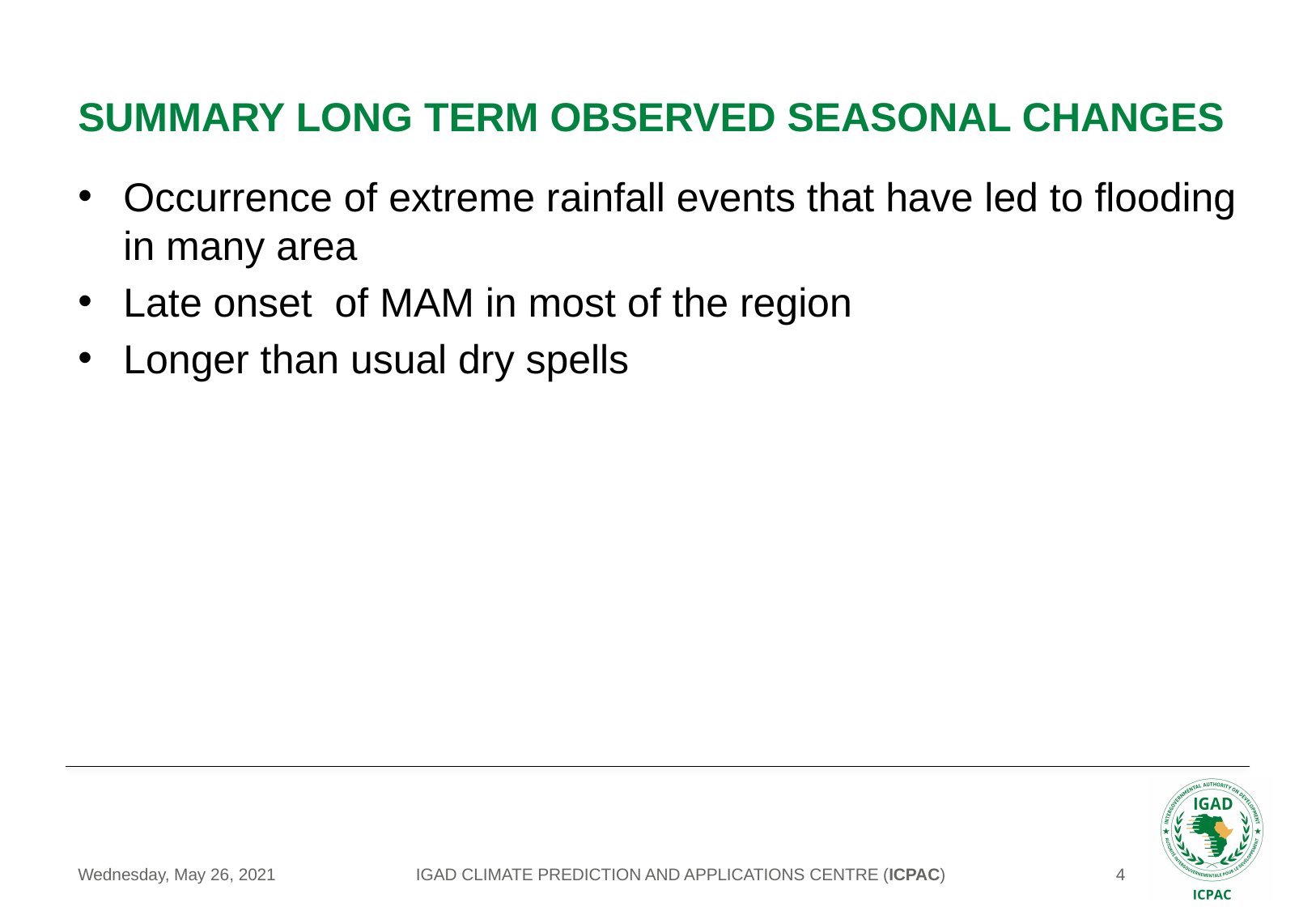

# summary long term observed seasonal changes
Occurrence of extreme rainfall events that have led to flooding in many area
Late onset  of MAM in most of the region
Longer than usual dry spells

IGAD CLIMATE PREDICTION AND APPLICATIONS CENTRE (ICPAC)
Wednesday, May 26, 2021
4